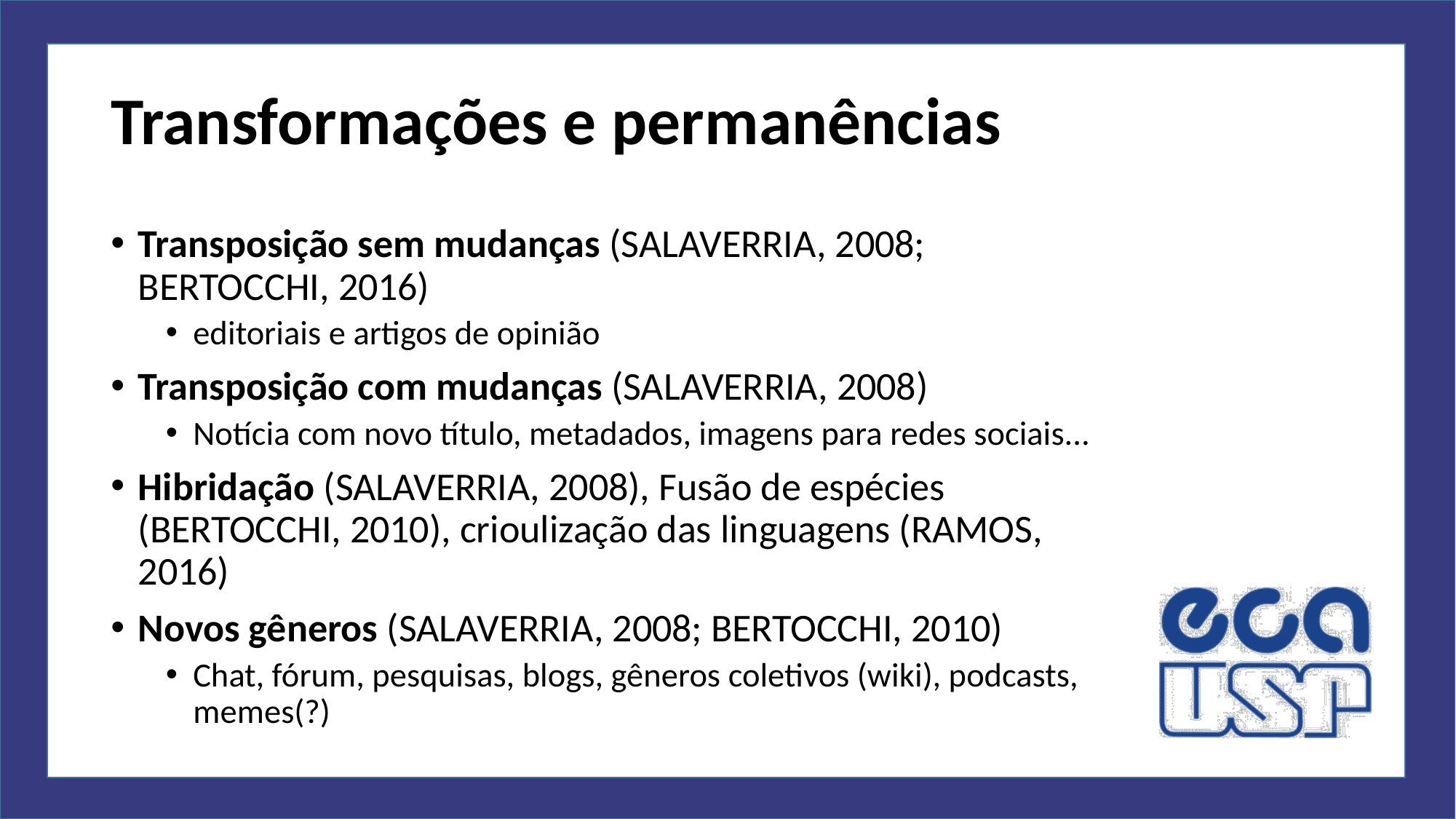

# Transformações e permanências
Transposição sem mudanças (SALAVERRIA, 2008; BERTOCCHI, 2016)
editoriais e artigos de opinião
Transposição com mudanças (SALAVERRIA, 2008)
Notícia com novo título, metadados, imagens para redes sociais...
Hibridação (SALAVERRIA, 2008), Fusão de espécies (BERTOCCHI, 2010), crioulização das linguagens (RAMOS, 2016)
Novos gêneros (SALAVERRIA, 2008; BERTOCCHI, 2010)
Chat, fórum, pesquisas, blogs, gêneros coletivos (wiki), podcasts, memes(?)